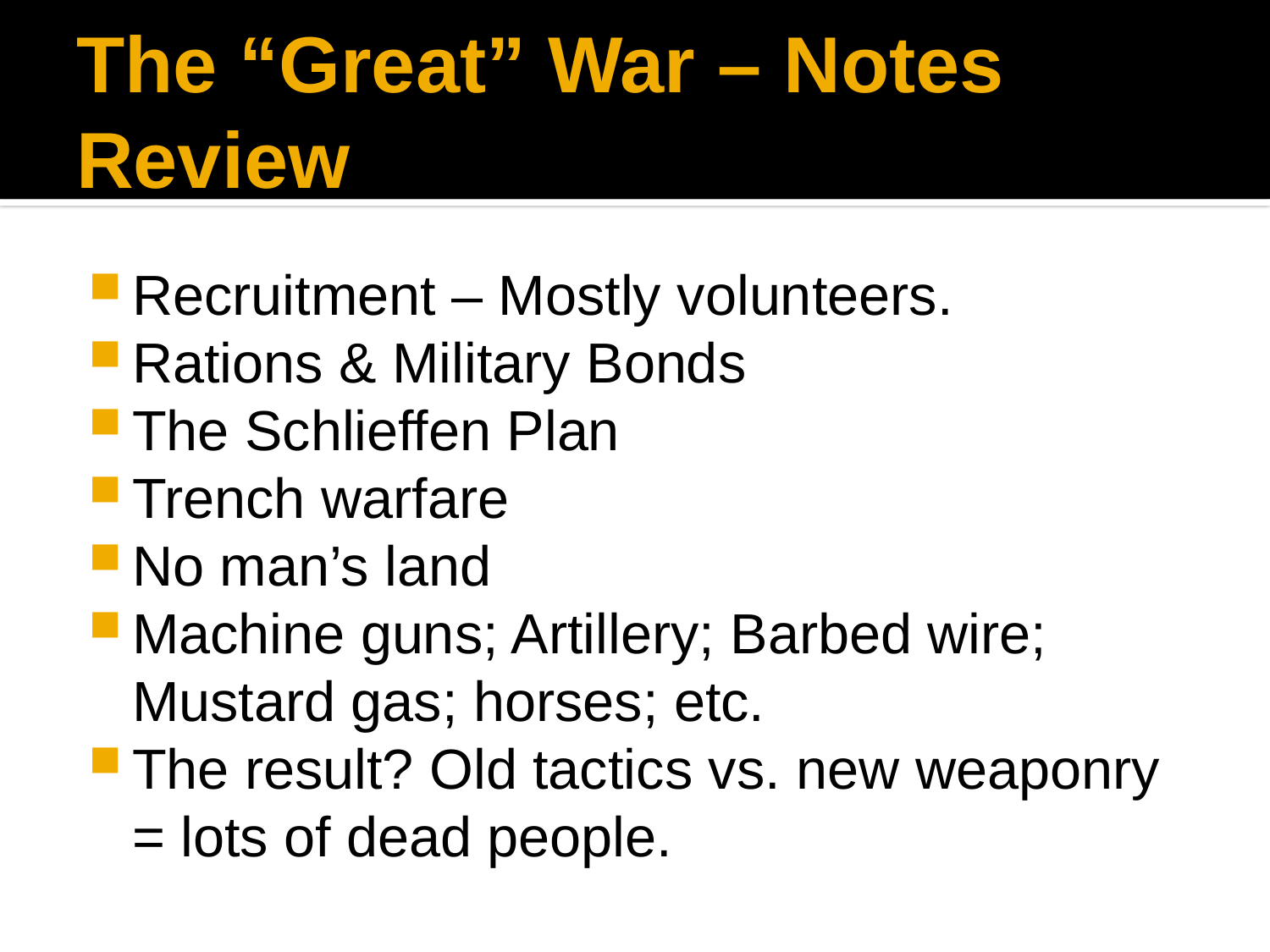

# The “Great” War – Notes Review
Recruitment – Mostly volunteers.
Rations & Military Bonds
The Schlieffen Plan
Trench warfare
No man’s land
Machine guns; Artillery; Barbed wire; Mustard gas; horses; etc.
The result? Old tactics vs. new weaponry = lots of dead people.